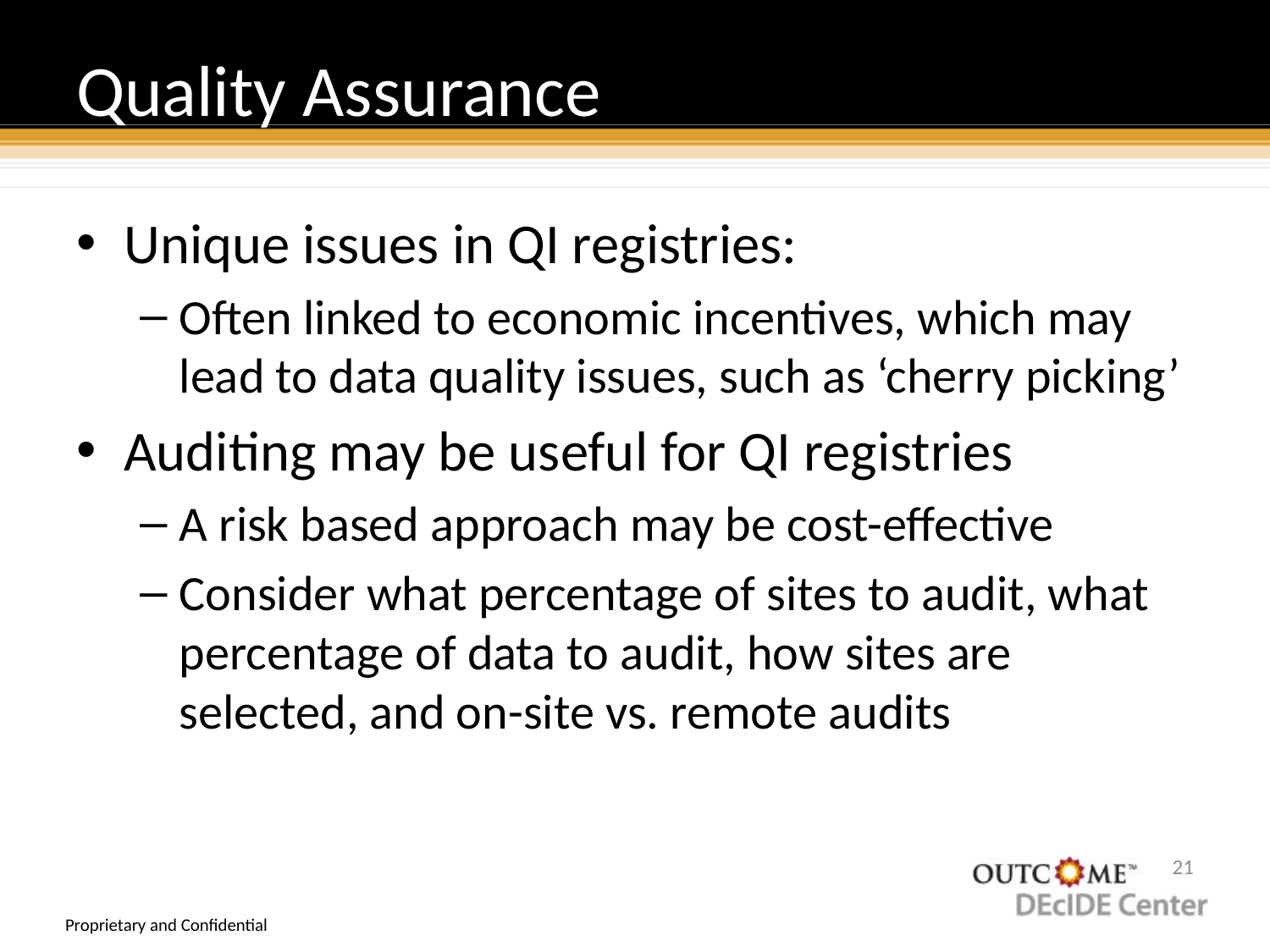

# Quality Assurance
Unique issues in QI registries:
Often linked to economic incentives, which may lead to data quality issues, such as ‘cherry picking’
Auditing may be useful for QI registries
A risk based approach may be cost-effective
Consider what percentage of sites to audit, what percentage of data to audit, how sites are selected, and on-site vs. remote audits
21